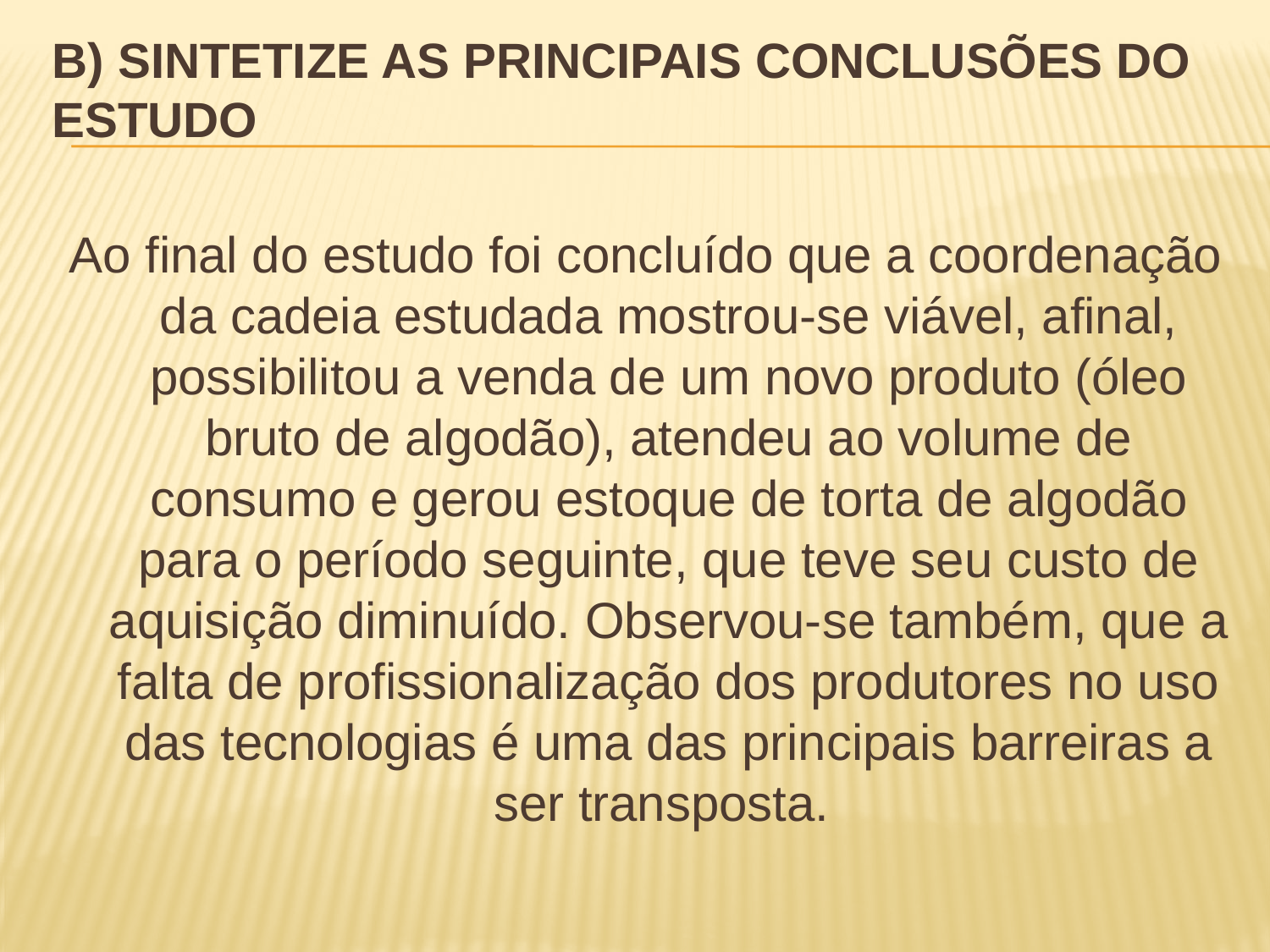

# B) Sintetize as principais conclusões do estudo
Ao final do estudo foi concluído que a coordenação da cadeia estudada mostrou-se viável, afinal, possibilitou a venda de um novo produto (óleo bruto de algodão), atendeu ao volume de consumo e gerou estoque de torta de algodão para o período seguinte, que teve seu custo de aquisição diminuído. Observou-se também, que a falta de profissionalização dos produtores no uso das tecnologias é uma das principais barreiras a ser transposta.